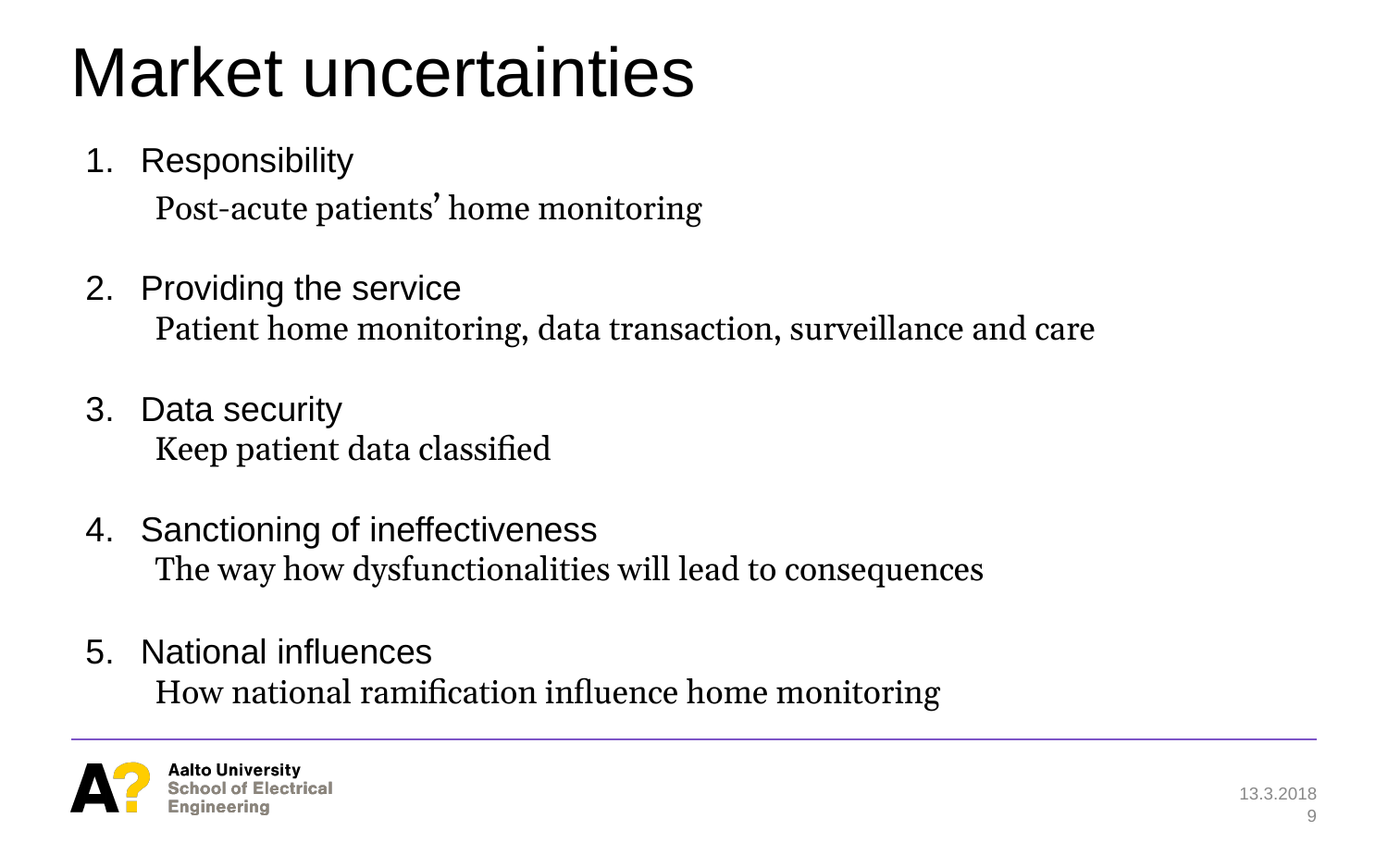

# Market uncertainties
Responsibility
Post-acute patients’ home monitoring
Providing the service
Patient home monitoring, data transaction, surveillance and care
Data security
Keep patient data classified

Sanctioning of ineffectiveness
The way how dysfunctionalities will lead to consequences

National influences
How national ramification influence home monitoring

13.3.2018
9